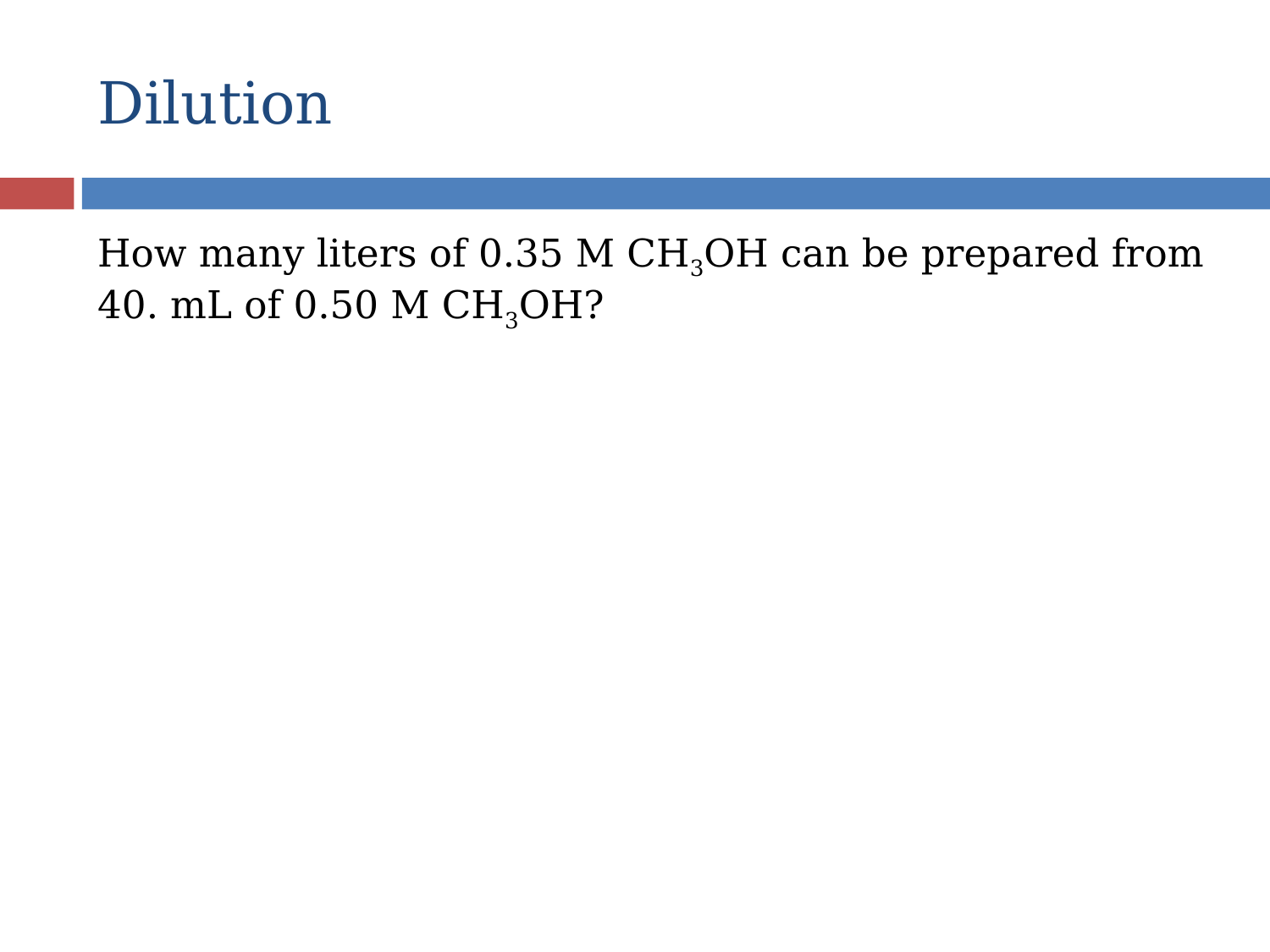

# Dilution
How many liters of 0.35 M CH3OH can be prepared from 40. mL of 0.50 M CH3OH?